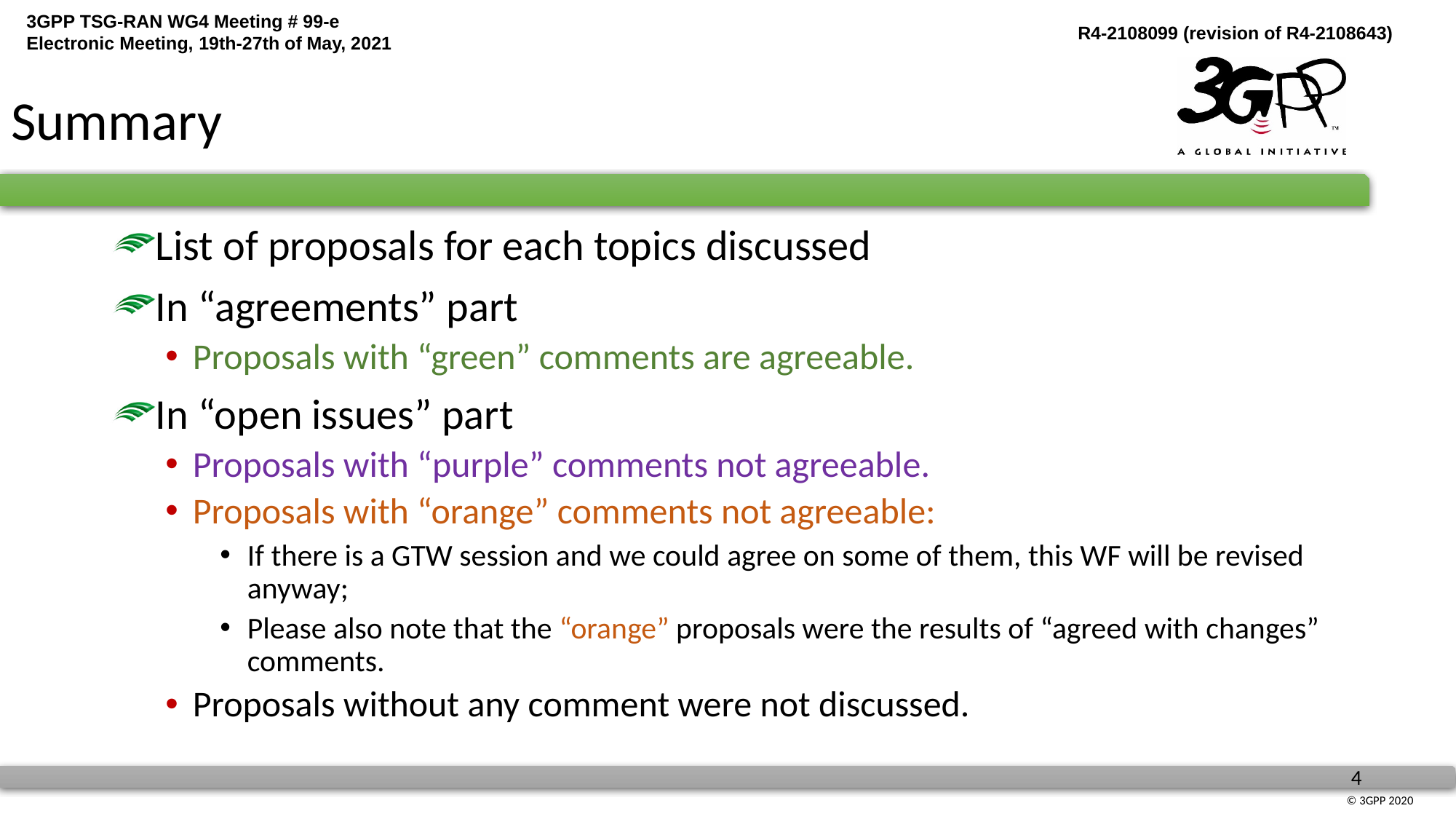

# Summary
List of proposals for each topics discussed
In “agreements” part
Proposals with “green” comments are agreeable.
In “open issues” part
Proposals with “purple” comments not agreeable.
Proposals with “orange” comments not agreeable:
If there is a GTW session and we could agree on some of them, this WF will be revised anyway;
Please also note that the “orange” proposals were the results of “agreed with changes” comments.
Proposals without any comment were not discussed.